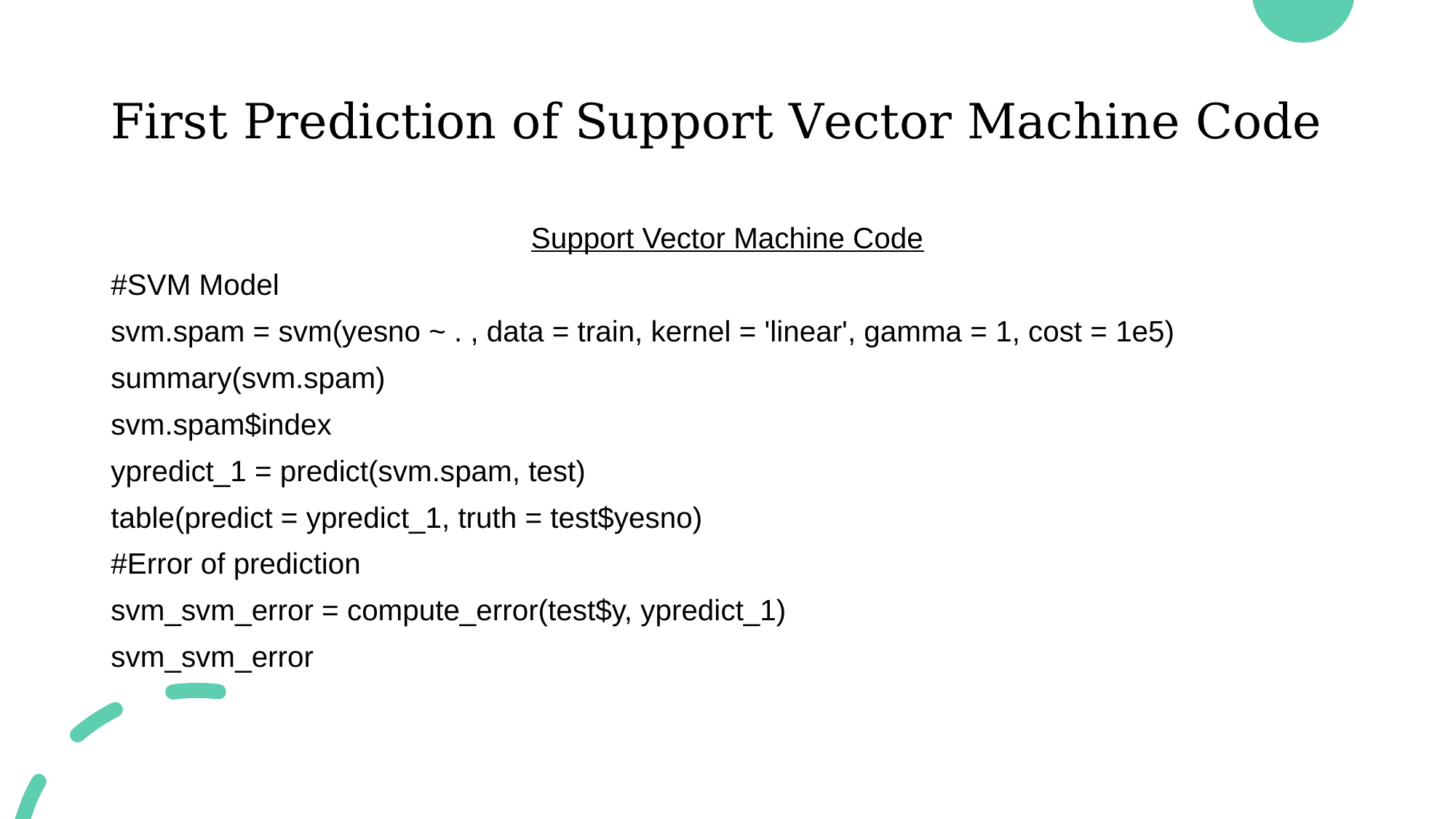

# First Prediction of Support Vector Machine Code
Support Vector Machine Code
#SVM Model
svm.spam = svm(yesno ~ . , data = train, kernel = 'linear', gamma = 1, cost = 1e5)
summary(svm.spam)
svm.spam$index
ypredict_1 = predict(svm.spam, test)
table(predict = ypredict_1, truth = test$yesno)
#Error of prediction
svm_svm_error = compute_error(test$y, ypredict_1)
svm_svm_error